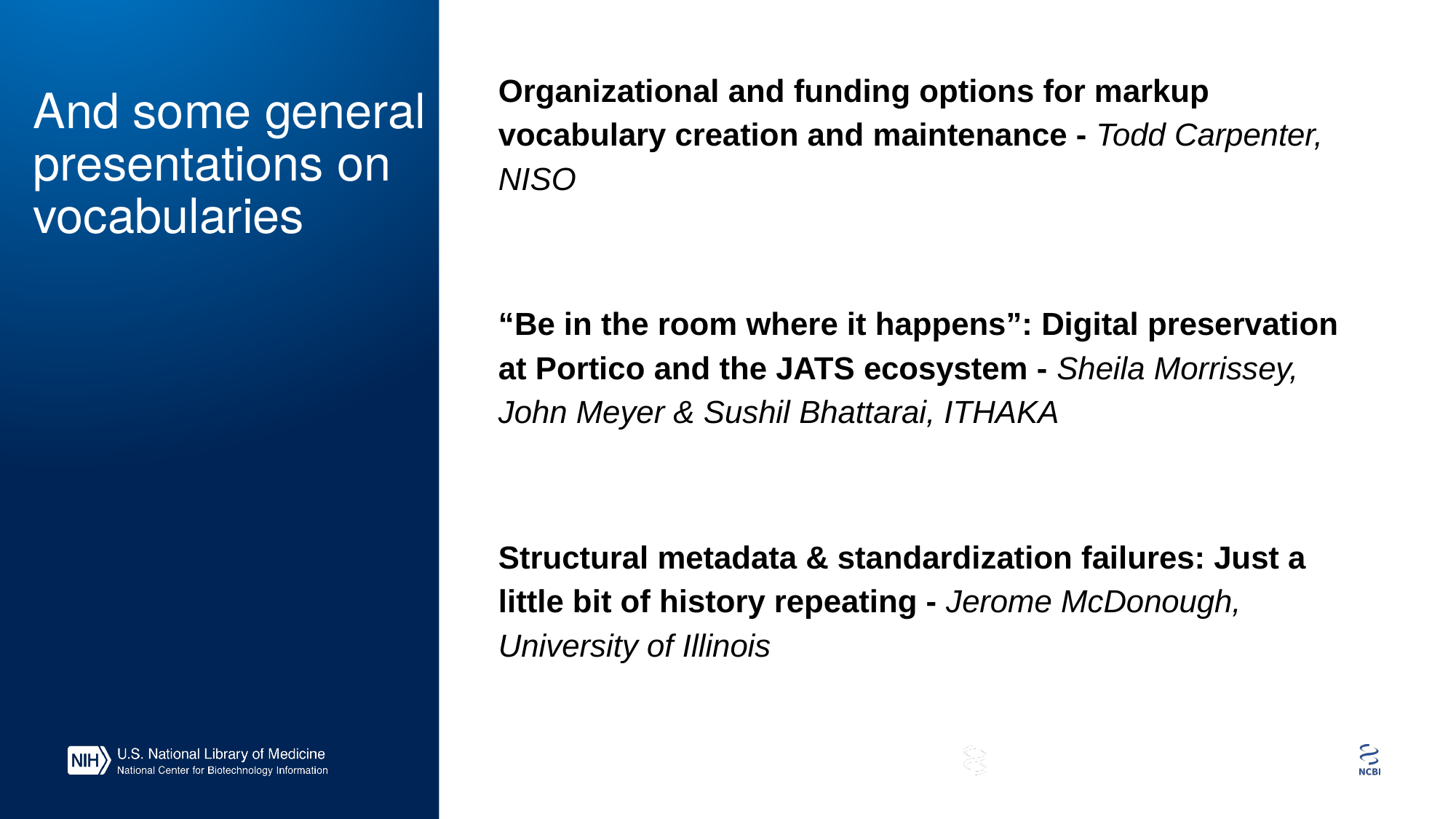

# And some general presentations on vocabularies
Organizational and funding options for markup vocabulary creation and maintenance - Todd Carpenter, NISO

“Be in the room where it happens”: Digital preservation at Portico and the JATS ecosystem - Sheila Morrissey, John Meyer & Sushil Bhattarai, ITHAKA

Structural metadata & standardization failures: Just a little bit of history repeating - Jerome McDonough, University of Illinois